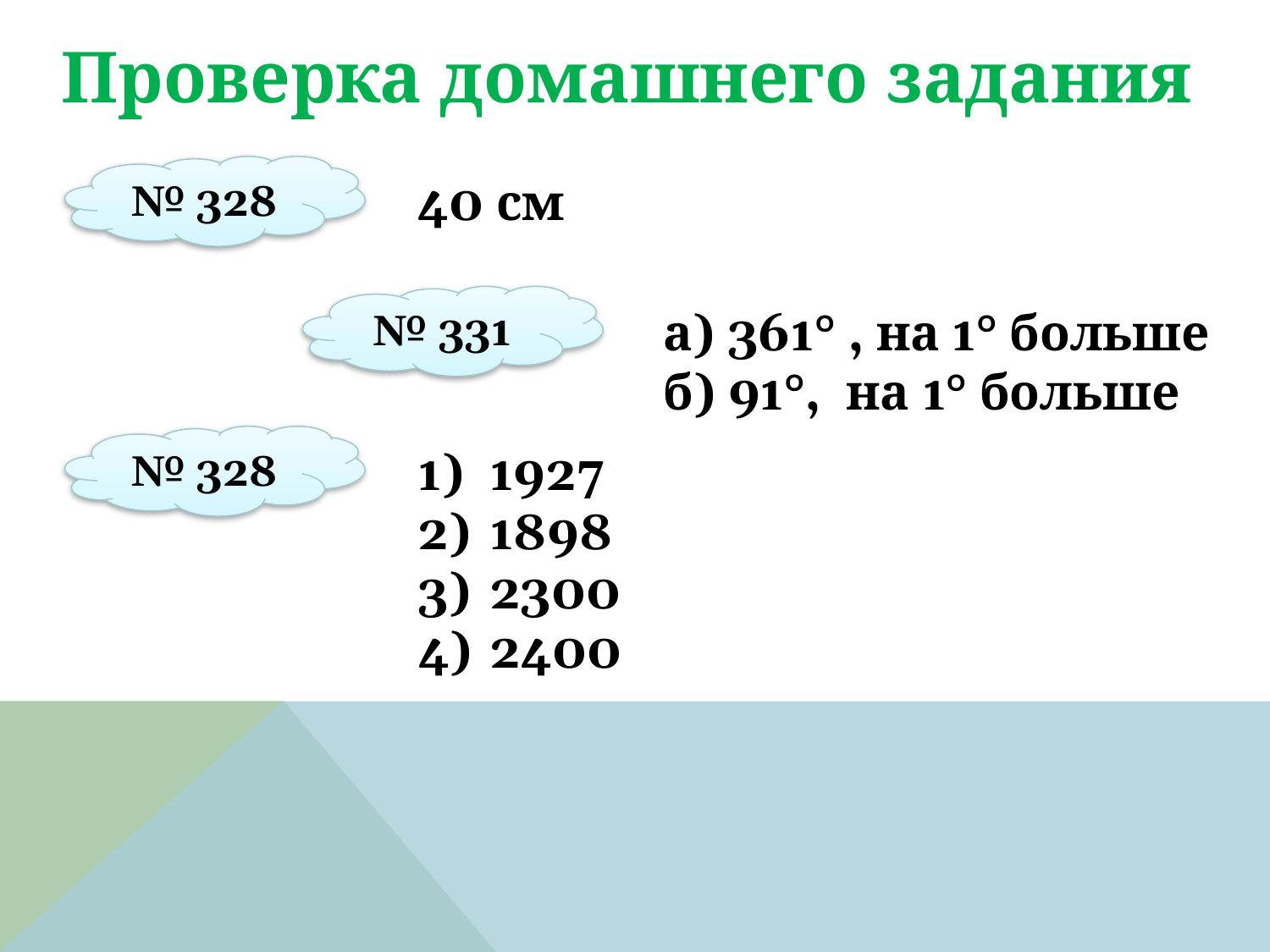

Проверка домашнего задания
№ 328
40 см
№ 331
а) 361° , на 1° больше
б) 91°,  на 1° больше
№ 328
1927
1898
2300
2400